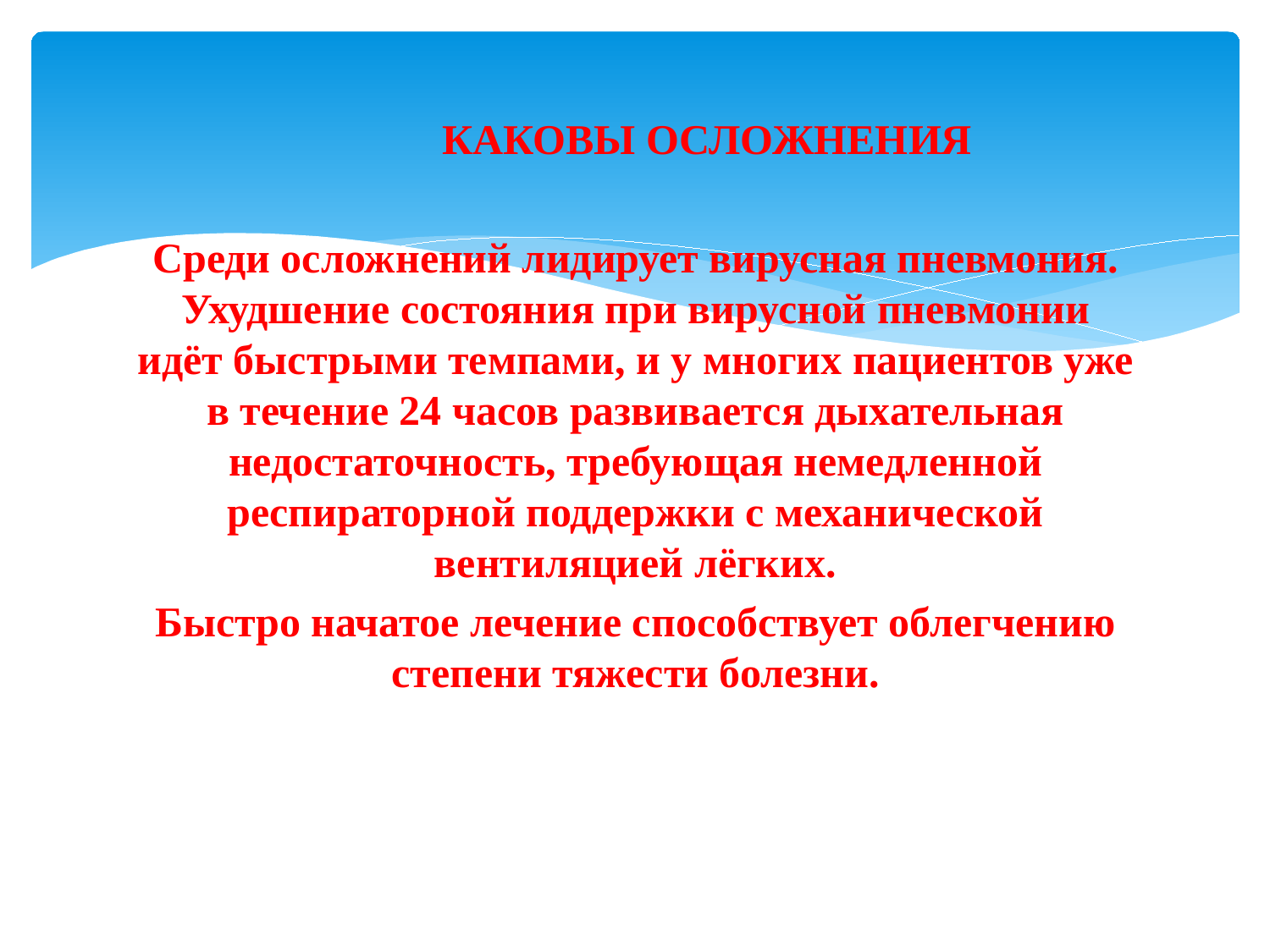

КАКОВЫ ОСЛОЖНЕНИЯ

Среди осложнений лидирует вирусная пневмония. Ухудшение состояния при вирусной пневмонии идёт быстрыми темпами, и у многих пациентов уже в течение 24 часов развивается дыхательная недостаточность, требующая немедленной респираторной поддержки с механической вентиляцией лёгких.
Быстро начатое лечение способствует облегчению степени тяжести болезни.